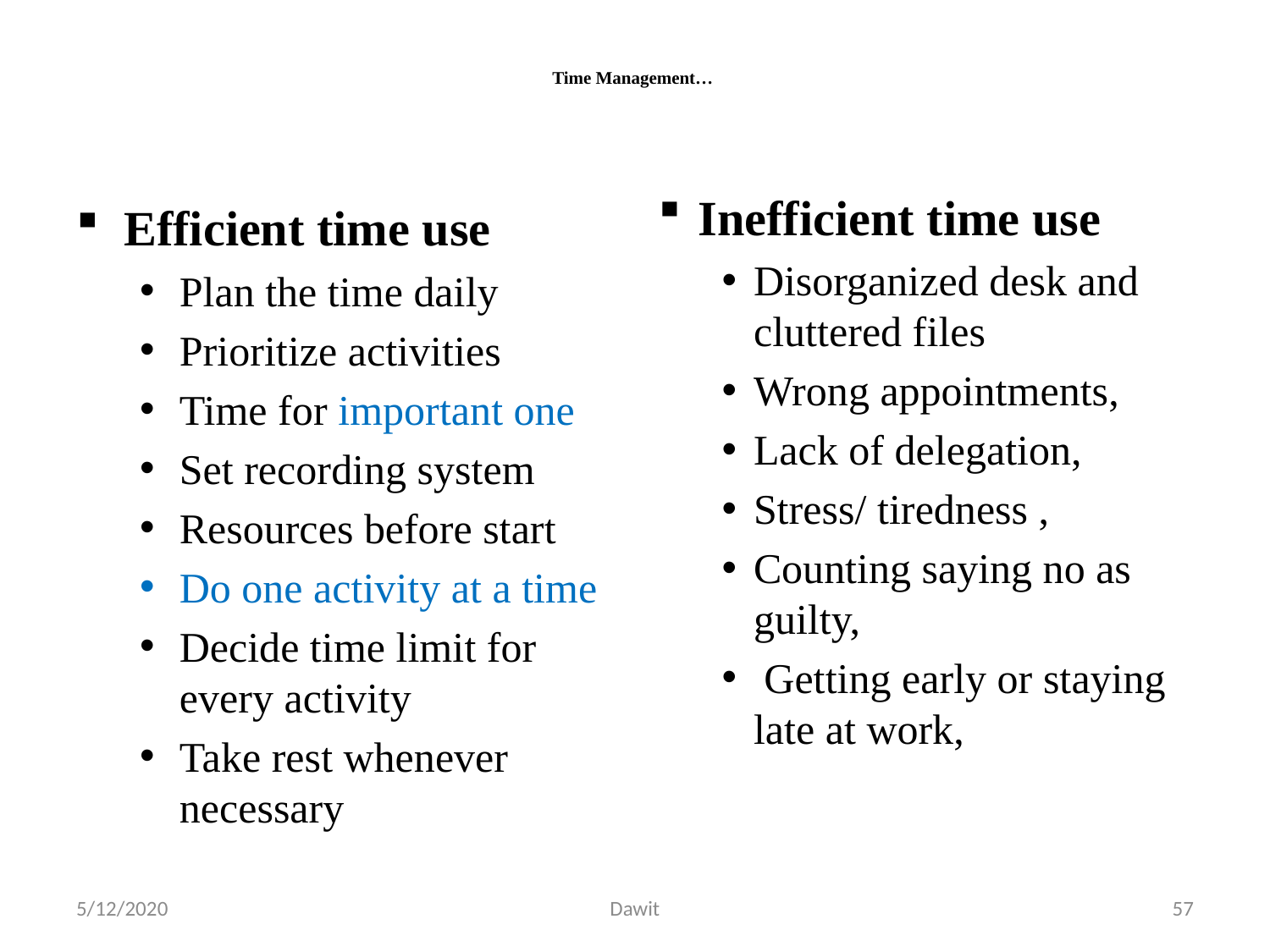

# Time Management…
Inefficient time use
Disorganized desk and cluttered files
Wrong appointments,
Lack of delegation,
Stress/ tiredness ,
Counting saying no as guilty,
 Getting early or staying late at work,

Efficient time use
Plan the time daily
Prioritize activities
Time for important one
Set recording system
Resources before start
Do one activity at a time
Decide time limit for every activity
Take rest whenever necessary

5/12/2020
Dawit
57